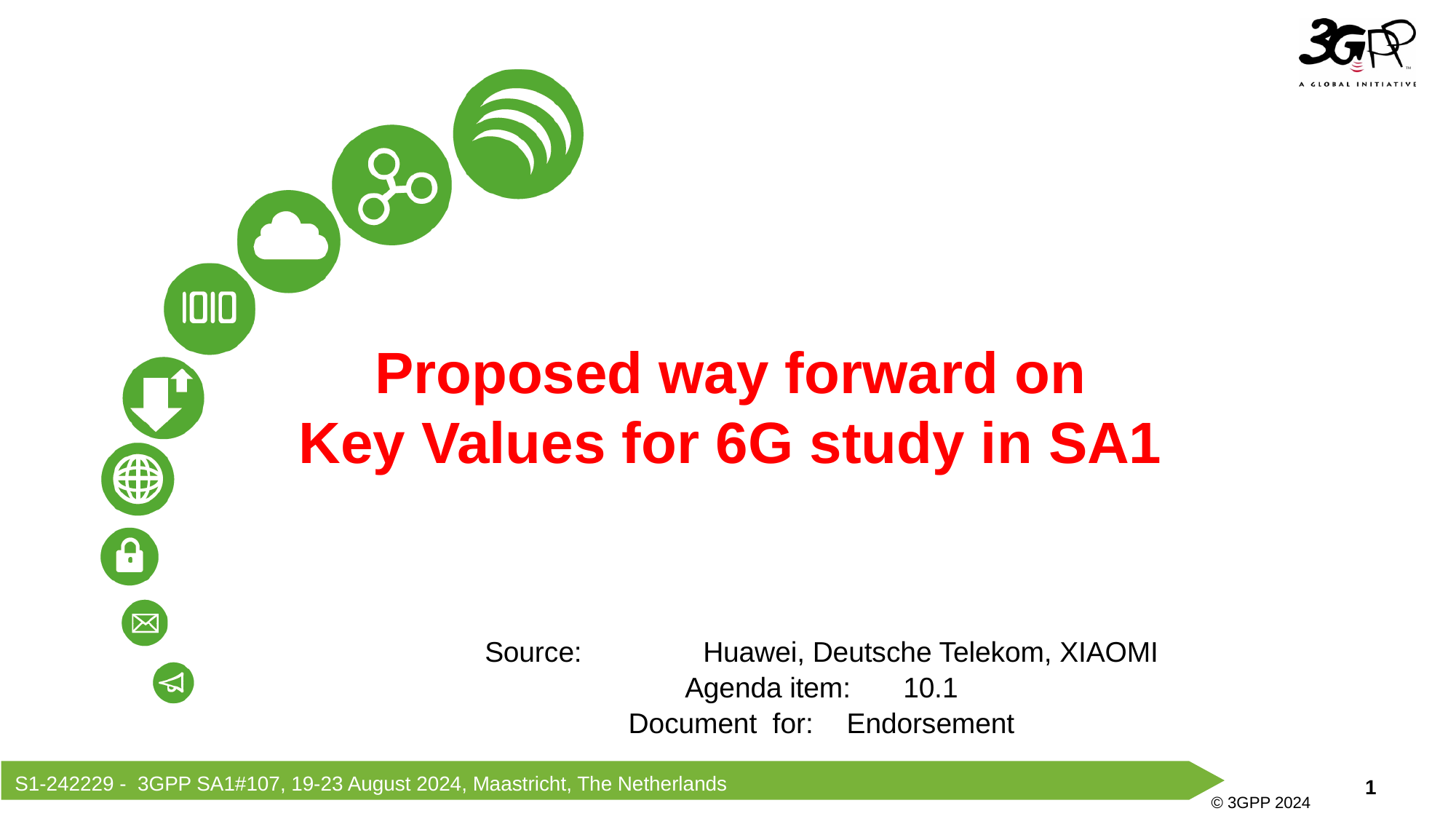

Proposed way forward on
Key Values for 6G study in SA1
Source: 		Huawei, Deutsche Telekom, XIAOMI
Agenda item: 	10.1
Document  for:	Endorsement
S1-242229 -  3GPP SA1#107, 19-23 August 2024, Maastricht, The Netherlands

© 3GPP 2024